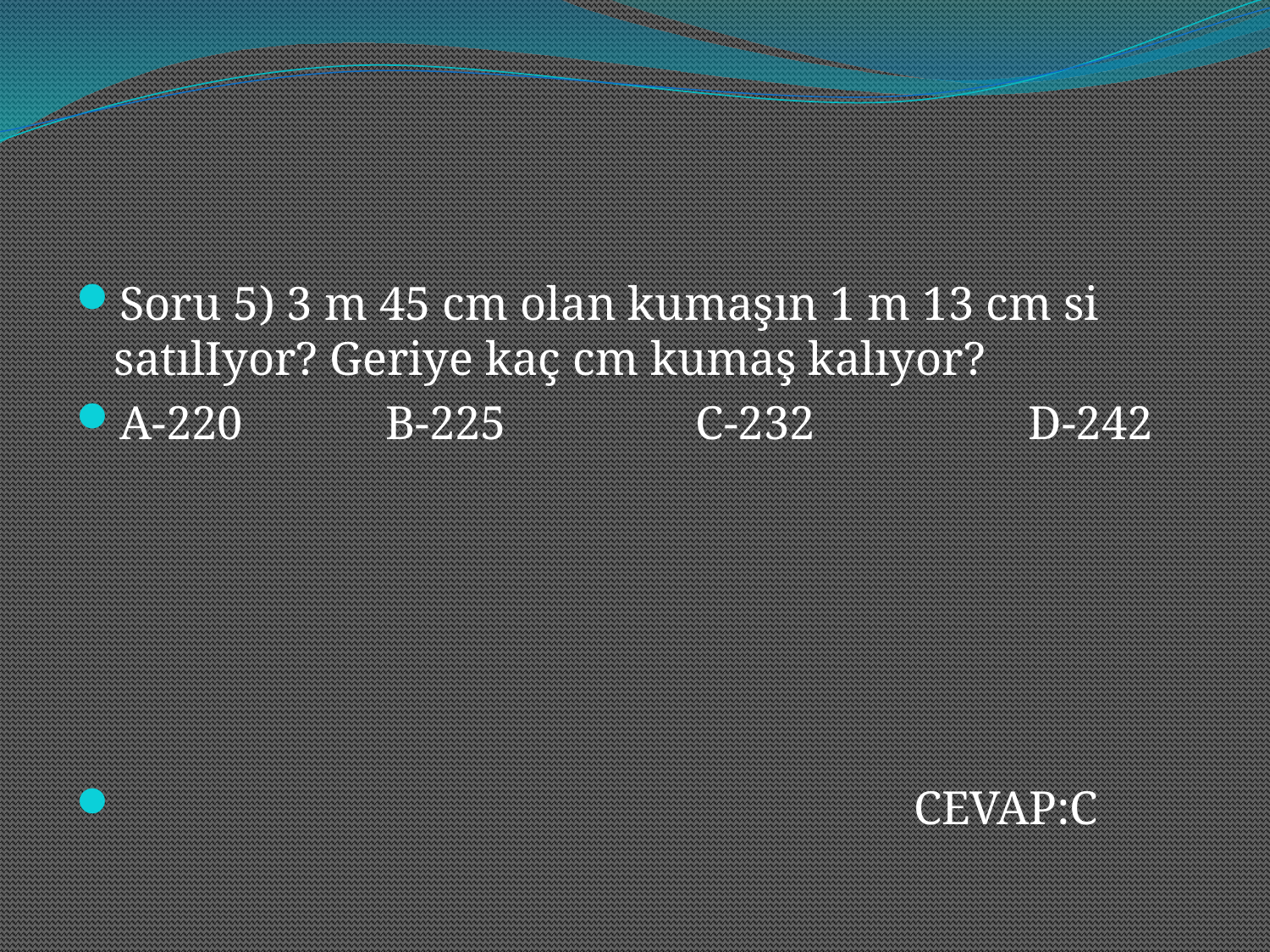

Soru 5) 3 m 45 cm olan kumaşın 1 m 13 cm si satılIyor? Geriye kaç cm kumaş kalıyor?
A-220            B-225                C-232                  D-242

                                                                   CEVAP:C